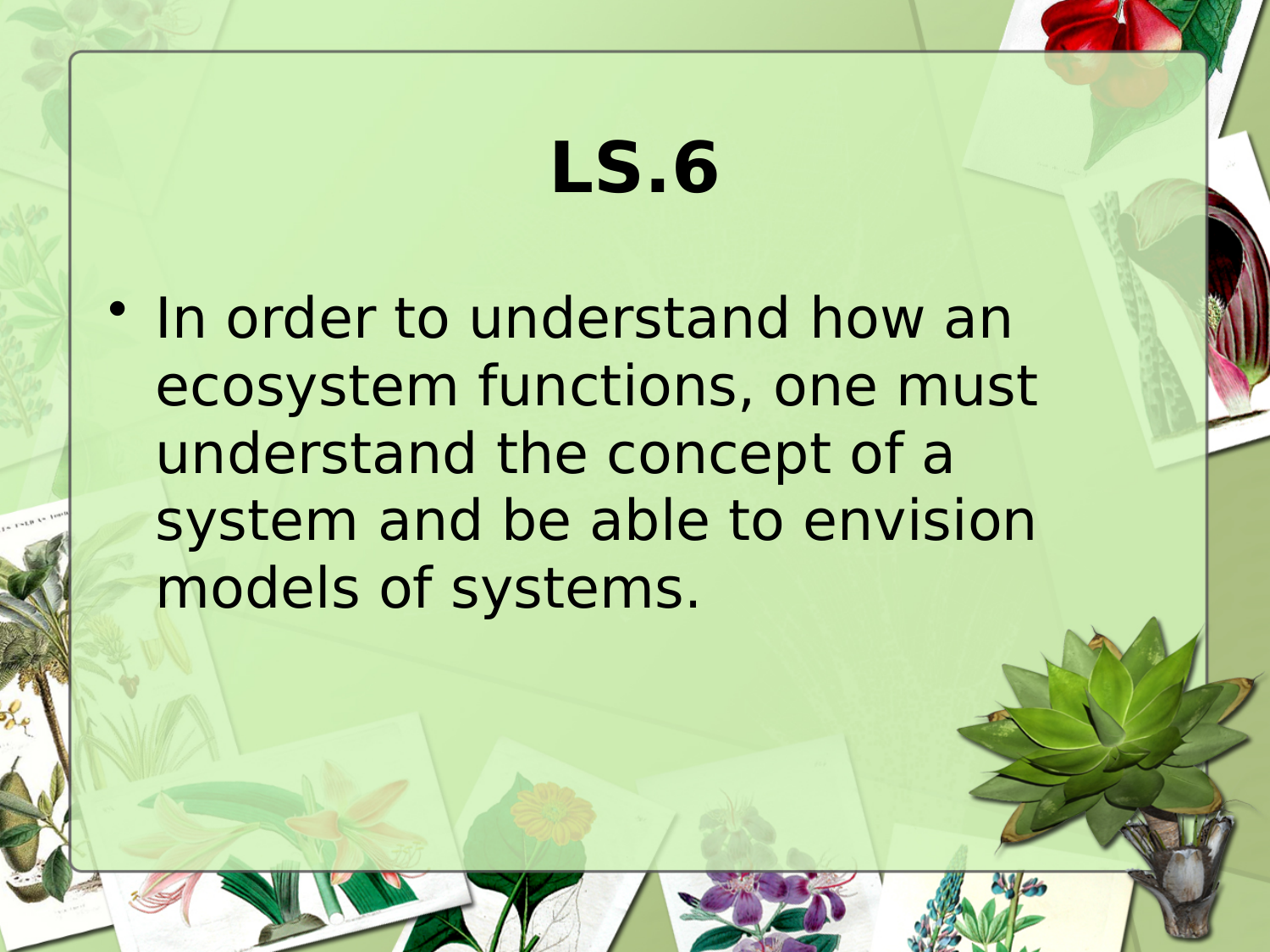

# LS.6
In order to understand how an ecosystem functions, one must understand the concept of a system and be able to envision models of systems.